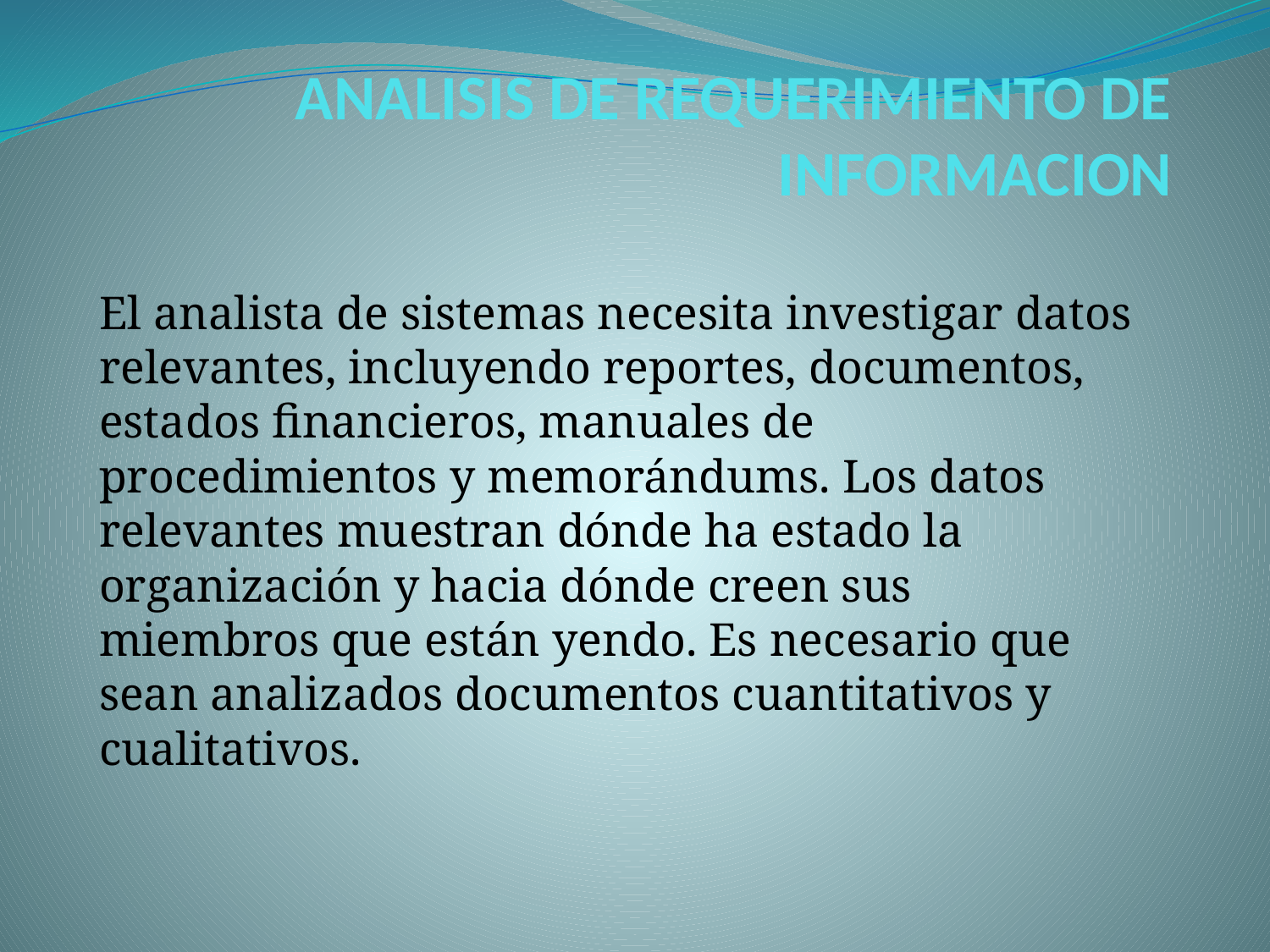

# ANALISIS DE REQUERIMIENTO DE INFORMACION
El analista de sistemas necesita investigar datos relevantes, incluyendo reportes, documentos, estados financieros, manuales de procedimientos y memorándums. Los datos relevantes muestran dónde ha estado la organización y hacia dónde creen sus miembros que están yendo. Es necesario que sean analizados documentos cuantitativos y cualitativos.